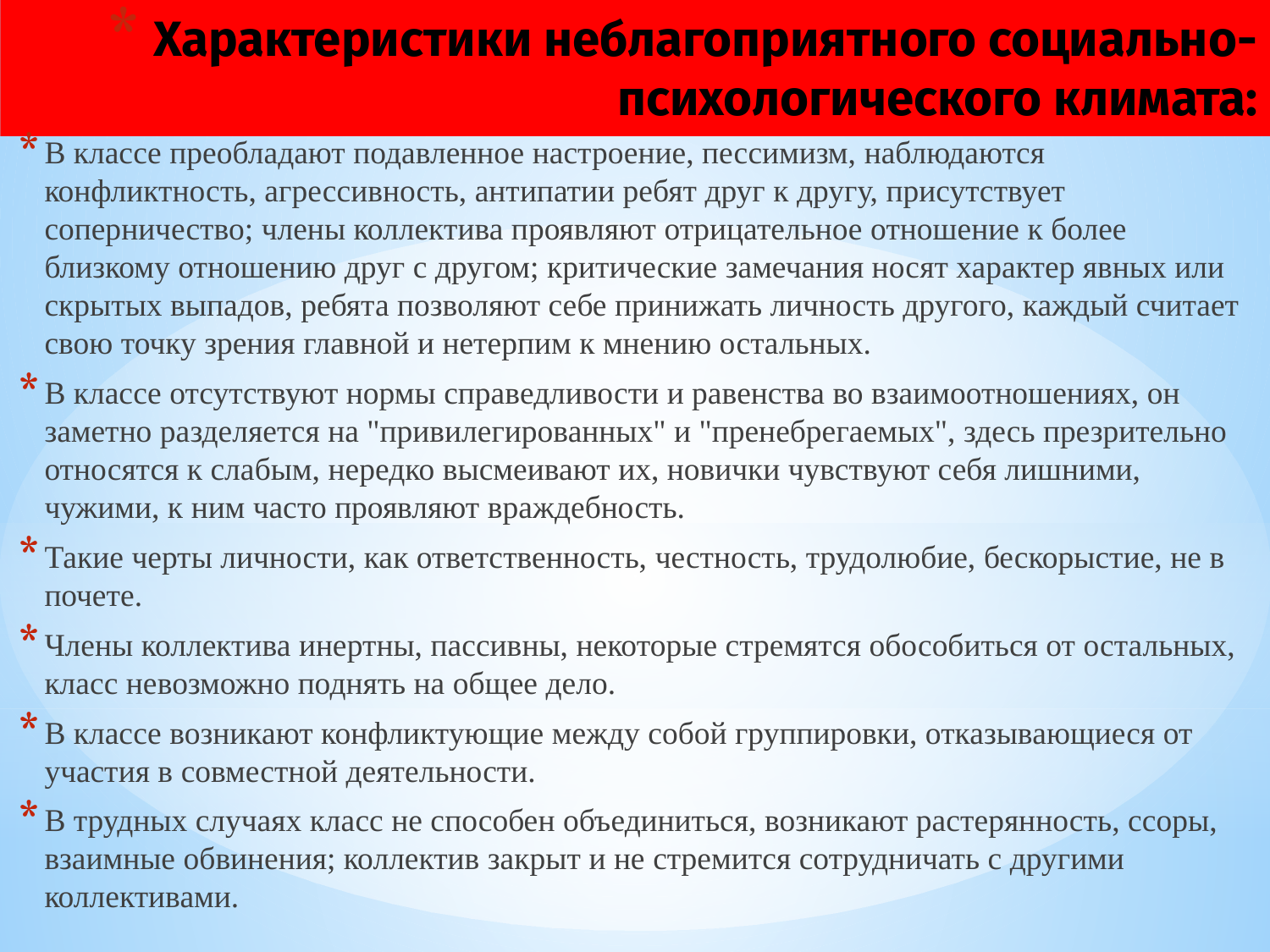

# Характеристики неблагоприятного социально-психологического климата:
В классе преобладают подавленное настроение, пессимизм, наблюдаются конфликтность, агрессивность, антипатии ребят друг к другу, присутствует соперничество; члены коллектива проявляют отрицательное отношение к более близкому отношению друг с другом; критические замечания носят характер явных или скрытых выпадов, ребята позволяют себе принижать личность другого, каждый считает свою точку зрения главной и нетерпим к мнению остальных.
В классе отсутствуют нормы справедливости и равенства во взаимоотношениях, он заметно разделяется на "привилегированных" и "пренебрегаемых", здесь презрительно относятся к слабым, нередко высмеивают их, новички чувствуют себя лишними, чужими, к ним часто проявляют враждебность.
Такие черты личности, как ответственность, честность, трудолюбие, бескорыстие, не в почете.
Члены коллектива инертны, пассивны, некоторые стремятся обособиться от остальных, класс невозможно поднять на общее дело.
В классе возникают конфликтующие между собой группировки, отказывающиеся от участия в совместной деятельности.
В трудных случаях класс не способен объединиться, возникают растерянность, ссоры, взаимные обвинения; коллектив закрыт и не стремится сотрудничать с другими коллективами.